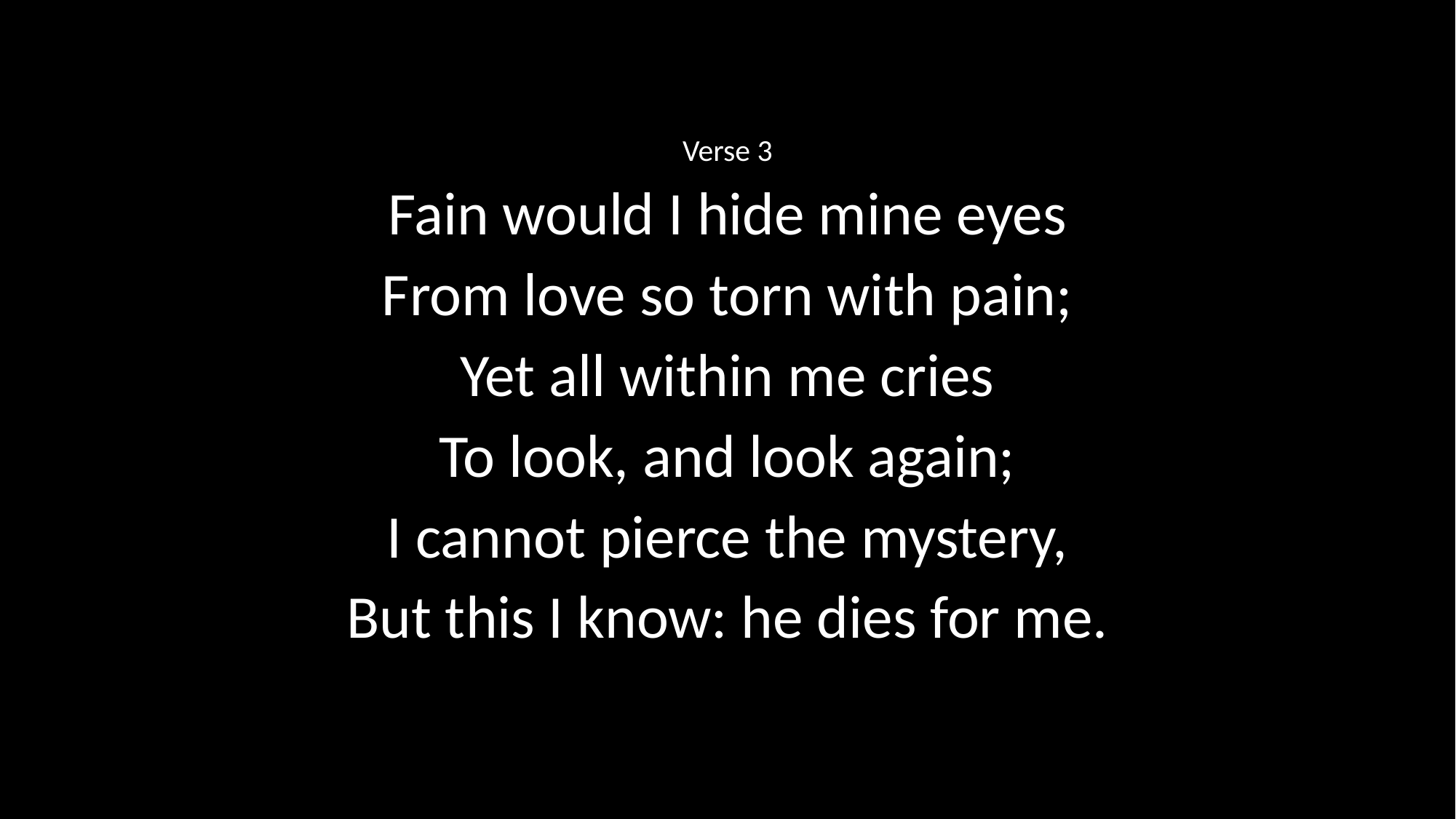

Verse 3
Fain would I hide mine eyes
From love so torn with pain;
Yet all within me cries
To look, and look again;
I cannot pierce the mystery,
But this I know: he dies for me.